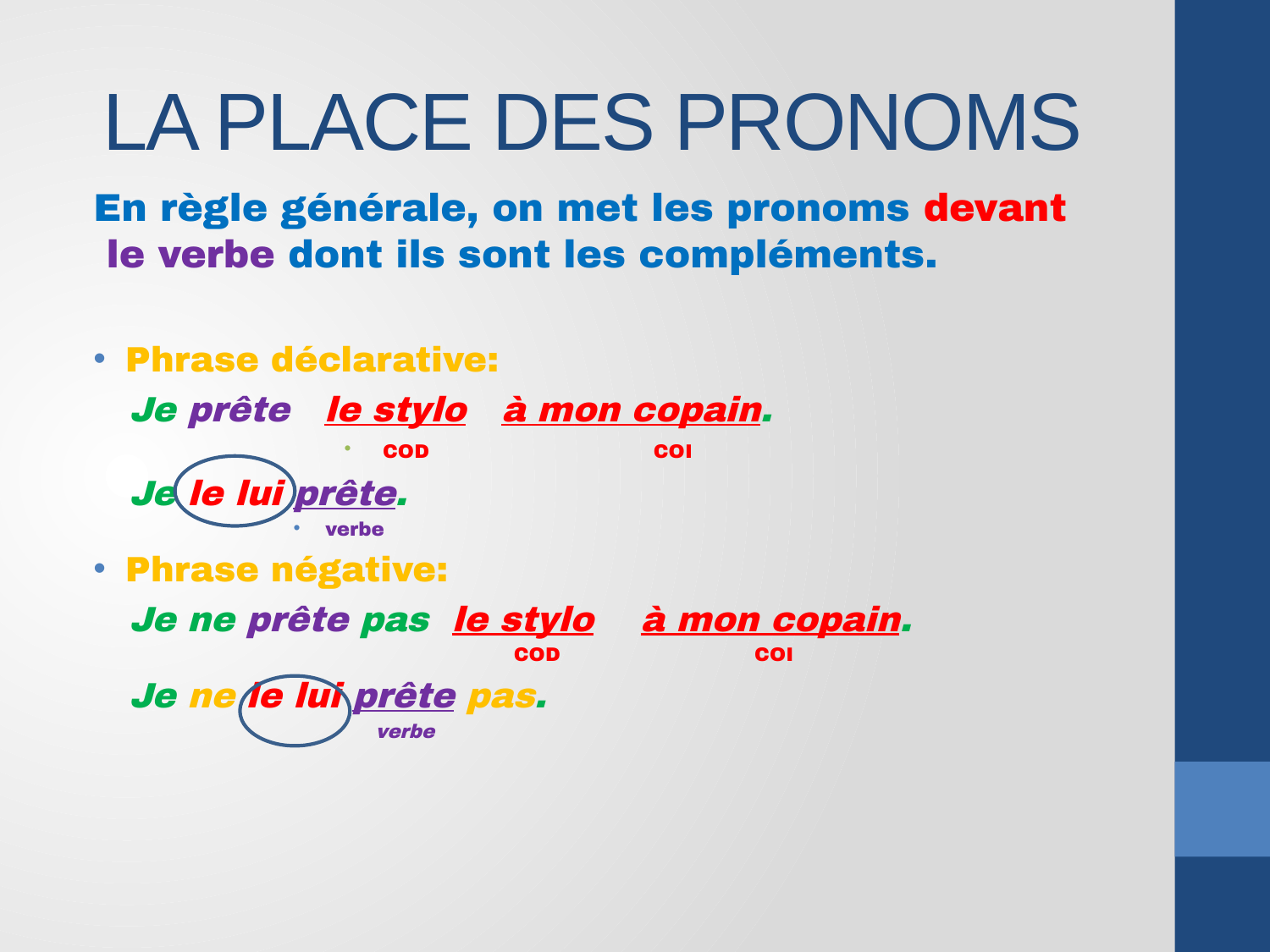

# LA PLACE DES PRONOMS
En règle générale, on met les pronoms devant     le verbe dont ils sont les compléments.

Phrase déclarative:
   Je prête   le stylo   à mon copain.
  COD	                   COI
   Je le lui prête.
 verbe
Phrase négative:
   Je ne prête pas  le stylo    à mon copain.
			      COD		    COI
   Je ne le lui prête pas.
                                           verbe